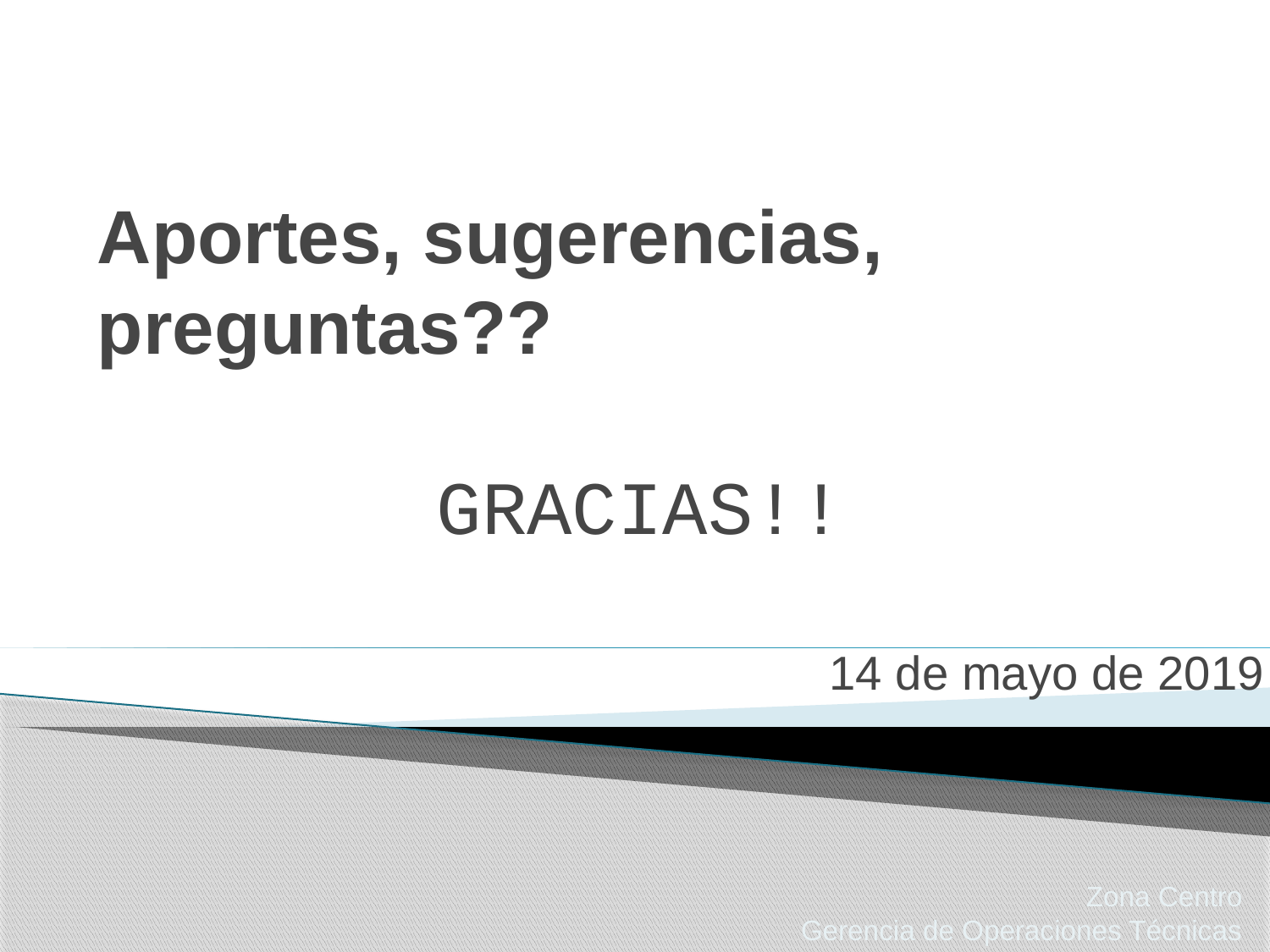

# Aportes, sugerencias, preguntas?? GRACIAS!!
14 de mayo de 2019
Zona Centro
Gerencia de Operaciones Técnicas